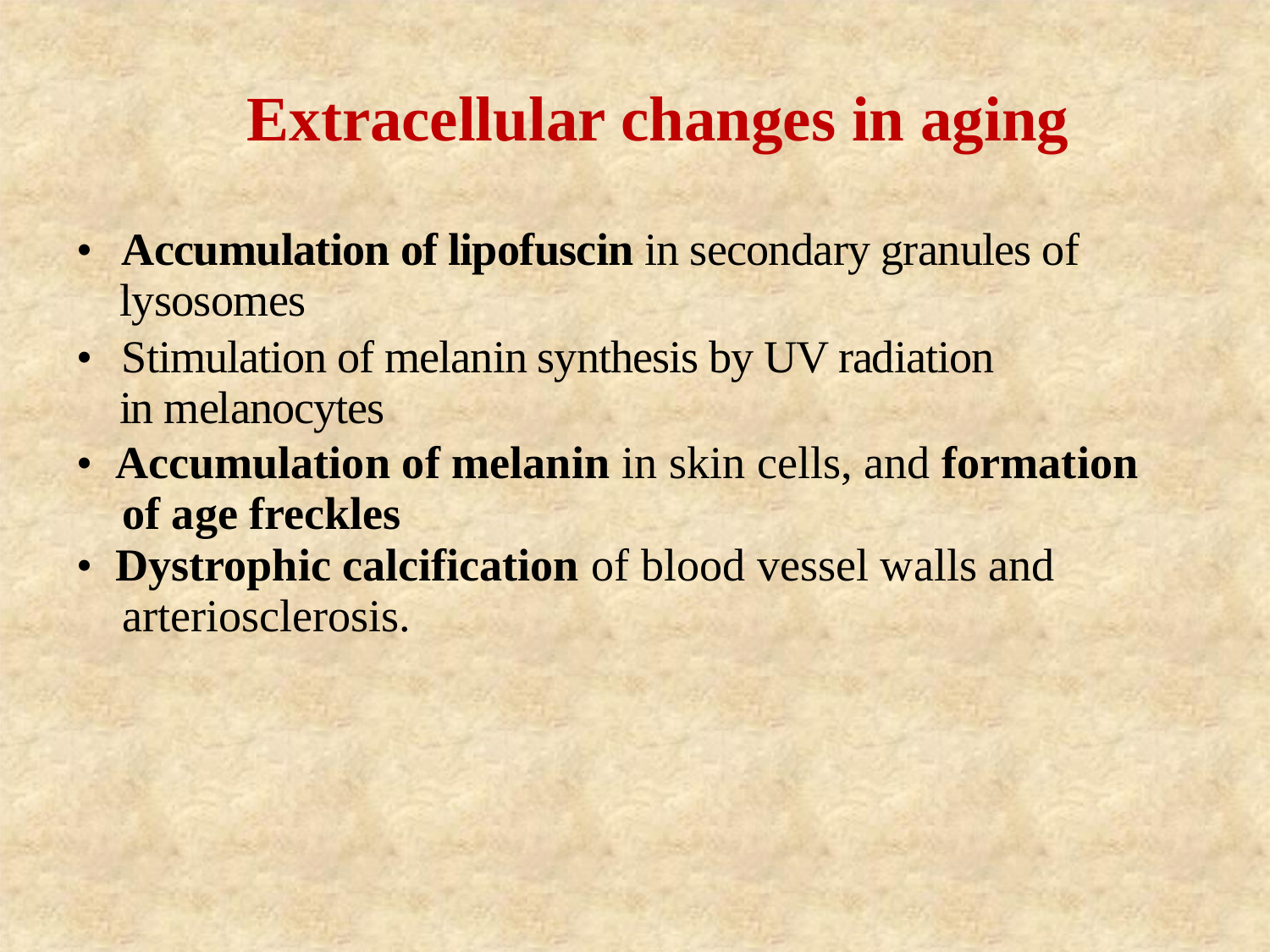

Extracellular changes in aging
• Accumulation of lipofuscin in secondary granules of
    lysosomes
• Stimulation of melanin synthesis by UV radiation
    in melanocytes
•  Accumulation of melanin in skin cells, and formation
    of age freckles
•  Dystrophic calcification of blood vessel walls and
    arteriosclerosis.